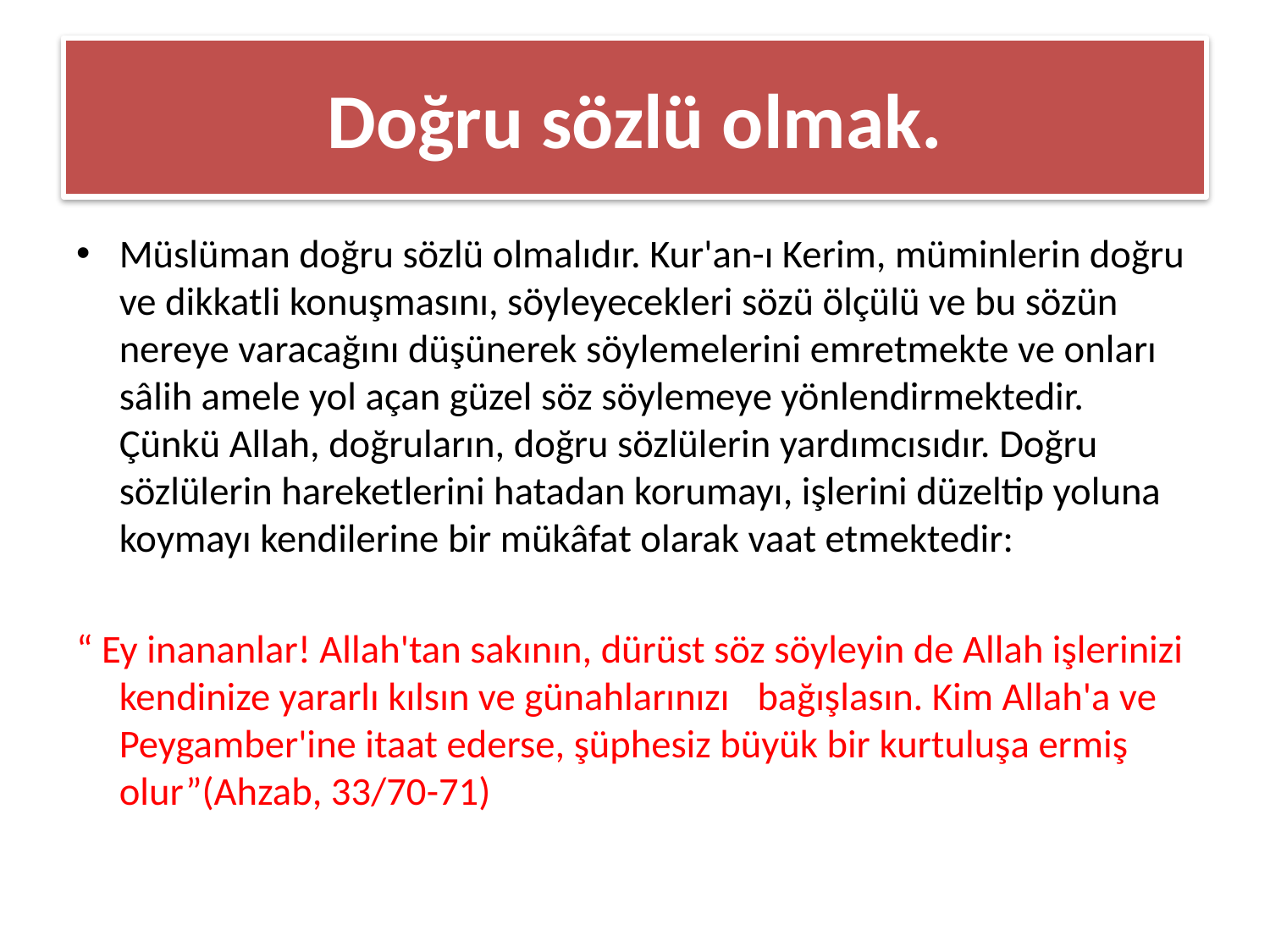

# Doğru sözlü olmak.
Müslüman doğru sözlü olmalıdır. Kur'an-ı Kerim, müminlerin doğru ve dikkatli konuşmasını, söyleyecekleri sözü ölçülü ve bu sözün nereye varacağını düşünerek söylemelerini emretmekte ve onları sâlih amele yol açan güzel söz söylemeye yönlendirmektedir. Çünkü Allah, doğruların, doğru sözlülerin yardımcısıdır. Doğru sözlülerin hareketlerini hatadan korumayı, işlerini düzeltip yoluna koymayı kendilerine bir mükâfat olarak vaat etmektedir:

“ Ey inananlar! Allah'tan sakının, dürüst söz söyleyin de Allah işlerinizi kendinize yararlı kılsın ve günahlarınızı   bağışlasın. Kim Allah'a ve Peygamber'ine itaat ederse, şüphesiz büyük bir kurtuluşa ermiş olur”(Ahzab, 33/70-71)